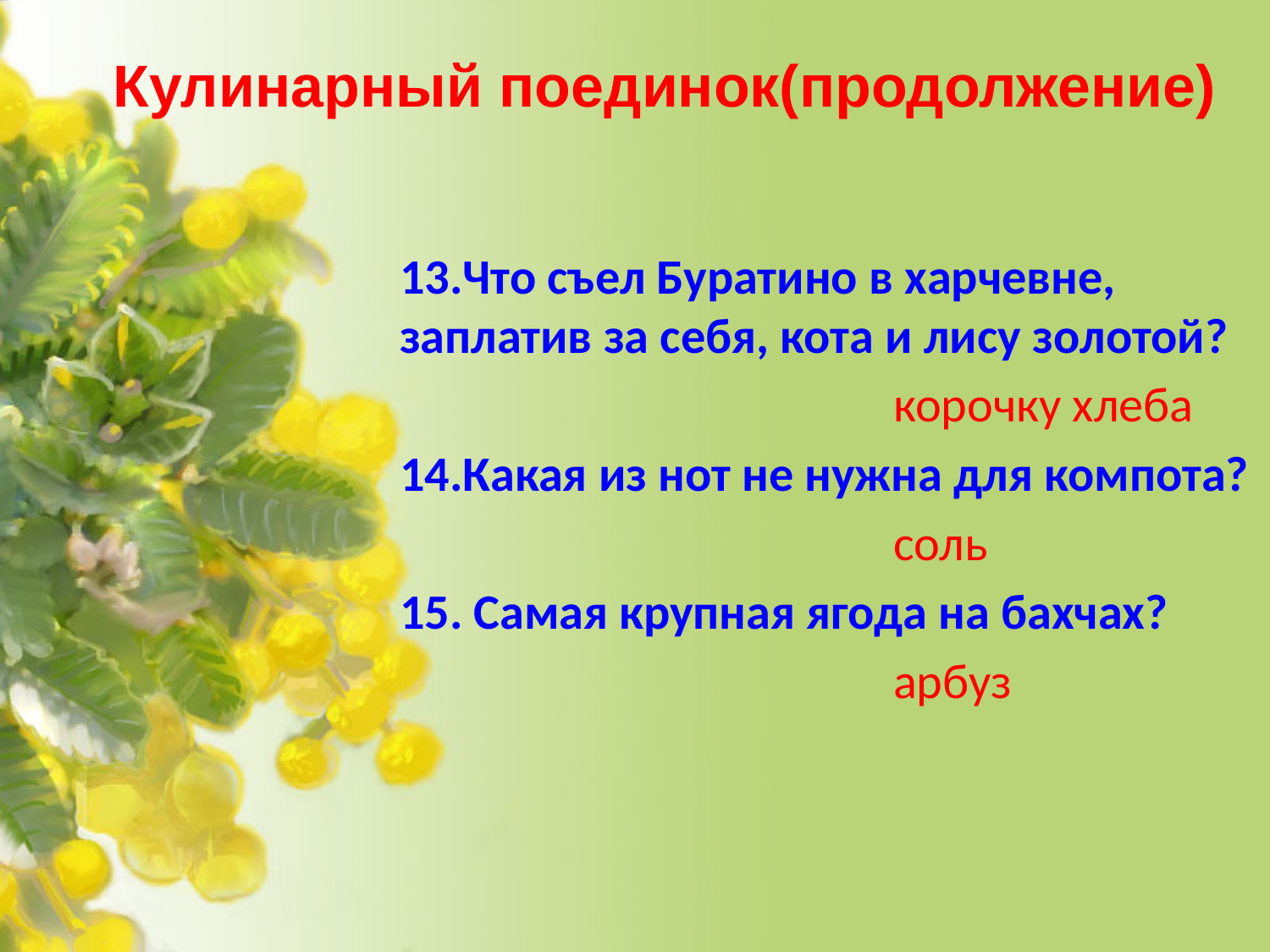

# Кулинарный поединок(продолжение)
13.Что съел Буратино в харчевне, заплатив за себя, кота и лису золотой?
                                            корочку хлеба
14.Какая из нот не нужна для компота?
                                            соль
15. Самая крупная ягода на бахчах?
                                            арбуз